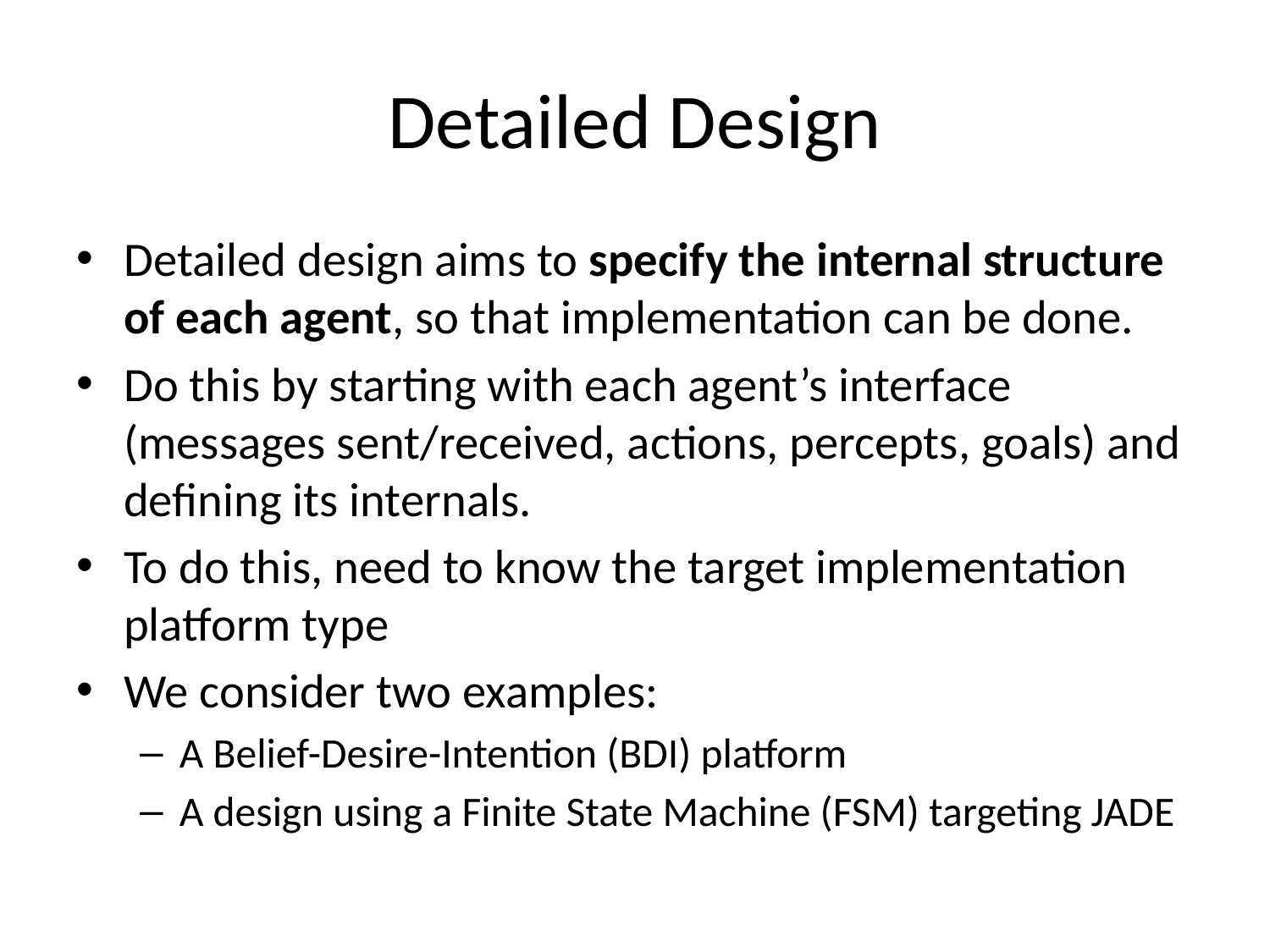

# Detailed Design
Detailed design aims to specify the internal structure of each agent, so that implementation can be done.
Do this by starting with each agent’s interface (messages sent/received, actions, percepts, goals) and defining its internals.
To do this, need to know the target implementation platform type
We consider two examples:
A Belief-Desire-Intention (BDI) platform
A design using a Finite State Machine (FSM) targeting JADE